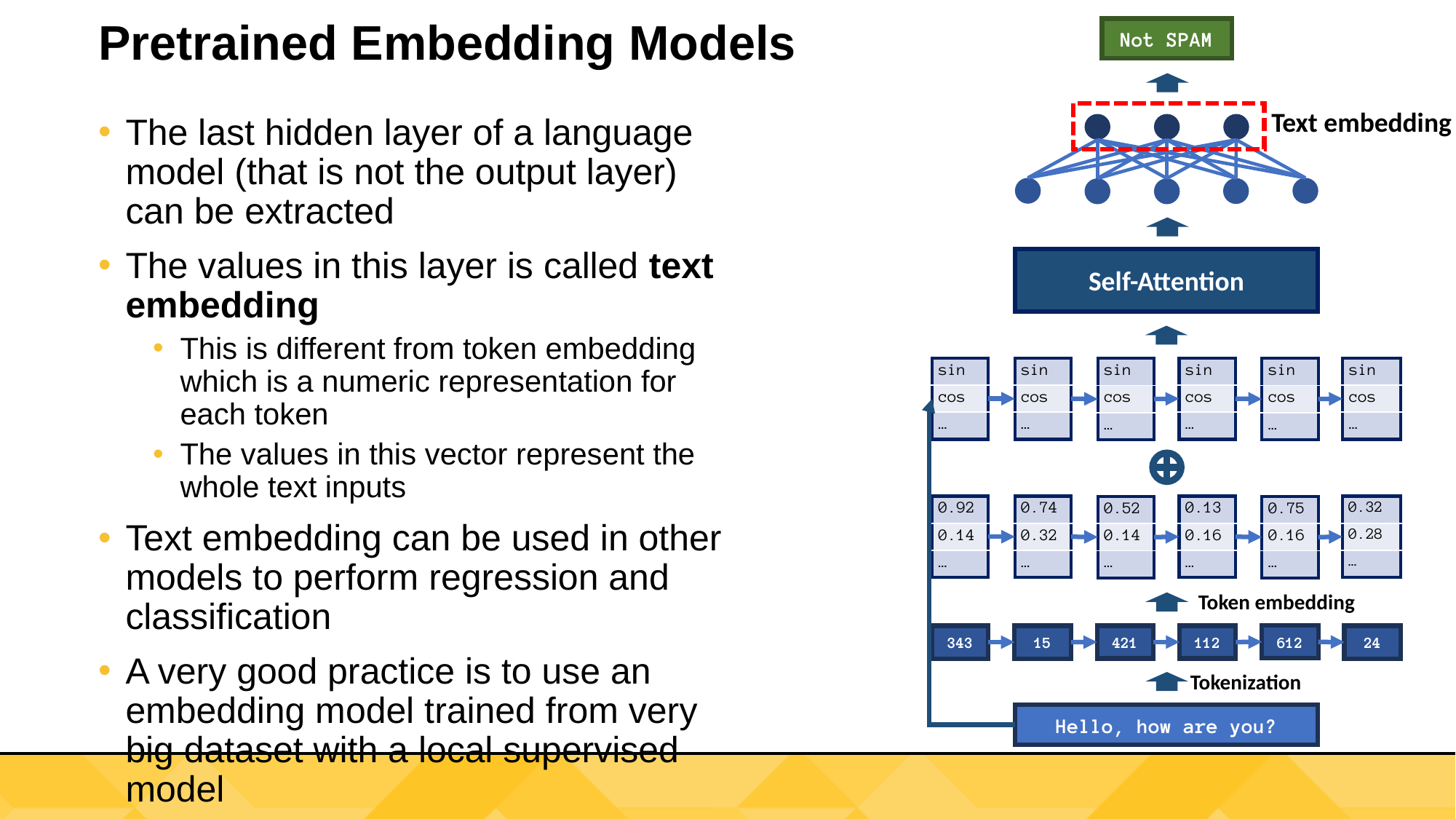

# Pretrained Embedding Models
Not SPAM

Text embedding

The last hidden layer of a language model (that is not the output layer) can be extracted
The values in this layer is called text embedding
This is different from token embedding which is a numeric representation for each token
The values in this vector represent the whole text inputs
Text embedding can be used in other models to perform regression and classification
A very good practice is to use an embedding model trained from very big dataset with a local supervised model

Self-Attention

| sin |
| --- |
| cos |
| … |
| sin |
| --- |
| cos |
| … |
| sin |
| --- |
| cos |
| … |
| sin |
| --- |
| cos |
| … |
| sin |
| --- |
| cos |
| … |
| sin |
| --- |
| cos |
| … |

| 0.32 |
| --- |
| 0.28 |
| … |
| 0.13 |
| --- |
| 0.16 |
| … |
| 0.74 |
| --- |
| 0.32 |
| … |
| 0.92 |
| --- |
| 0.14 |
| … |
| 0.52 |
| --- |
| 0.14 |
| … |
| 0.75 |
| --- |
| 0.16 |
| … |

Token embedding
612
421
112
343
15
24

Tokenization
Hello, how are you?